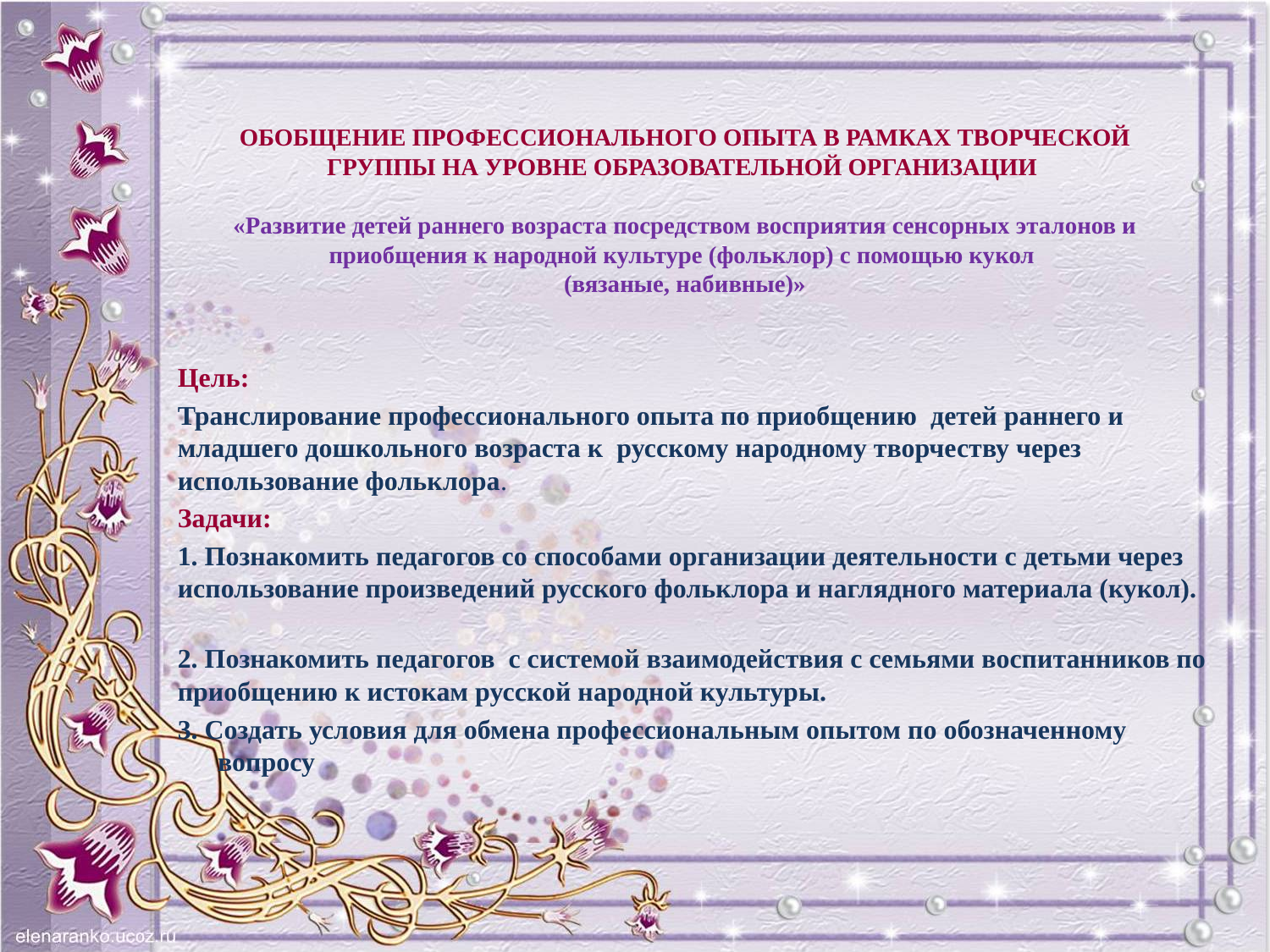

# ОБОБЩЕНИЕ ПРОФЕССИОНАЛЬНОГО ОПЫТА В РАМКАХ ТВОРЧЕСКОЙ ГРУППЫ НА УРОВНЕ ОБРАЗОВАТЕЛЬНОЙ ОРГАНИЗАЦИИ   «Развитие детей раннего возраста посредством восприятия сенсорных эталонов и приобщения к народной культуре (фольклор) с помощью кукол (вязаные, набивные)»

Цель:
Транслирование профессионального опыта по приобщению  детей раннего и младшего дошкольного возраста к  русскому народному творчеству через использование фольклора.
Задачи:
1. Познакомить педагогов со способами организации деятельности с детьми через использование произведений русского фольклора и наглядного материала (кукол).
2. Познакомить педагогов  с системой взаимодействия с семьями воспитанников по приобщению к истокам русской народной культуры.
3. Создать условия для обмена профессиональным опытом по обозначенному вопросу